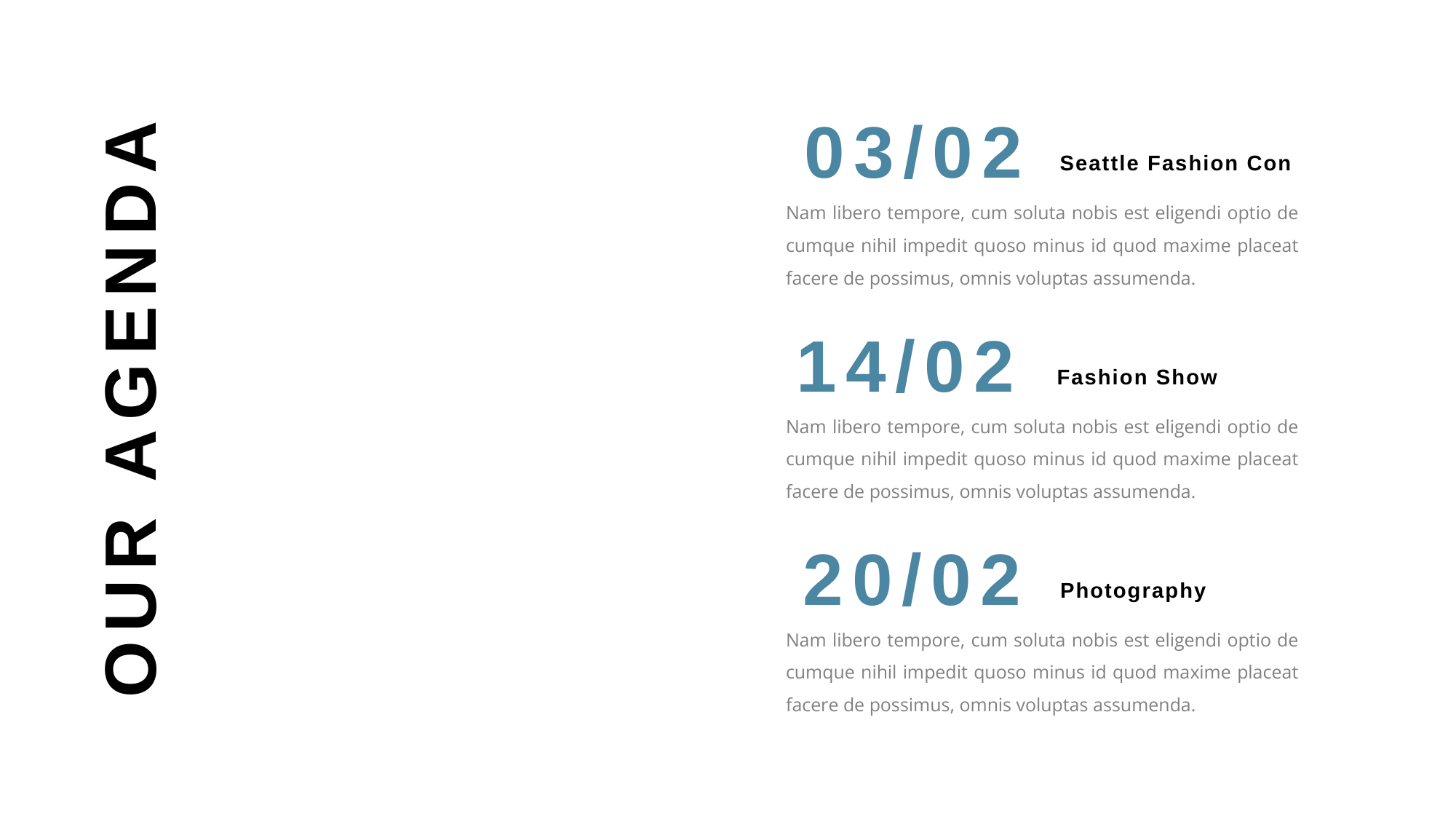

03/02

Seattle Fashion Con
Nam libero tempore, cum soluta nobis est eligendi optio de cumque nihil impedit quoso minus id quod maxime placeat facere de possimus, omnis voluptas assumenda.
14/02
Fashion Show
OUR AGENDA
Nam libero tempore, cum soluta nobis est eligendi optio de cumque nihil impedit quoso minus id quod maxime placeat facere de possimus, omnis voluptas assumenda.
20/02
Photography
Nam libero tempore, cum soluta nobis est eligendi optio de cumque nihil impedit quoso minus id quod maxime placeat facere de possimus, omnis voluptas assumenda.